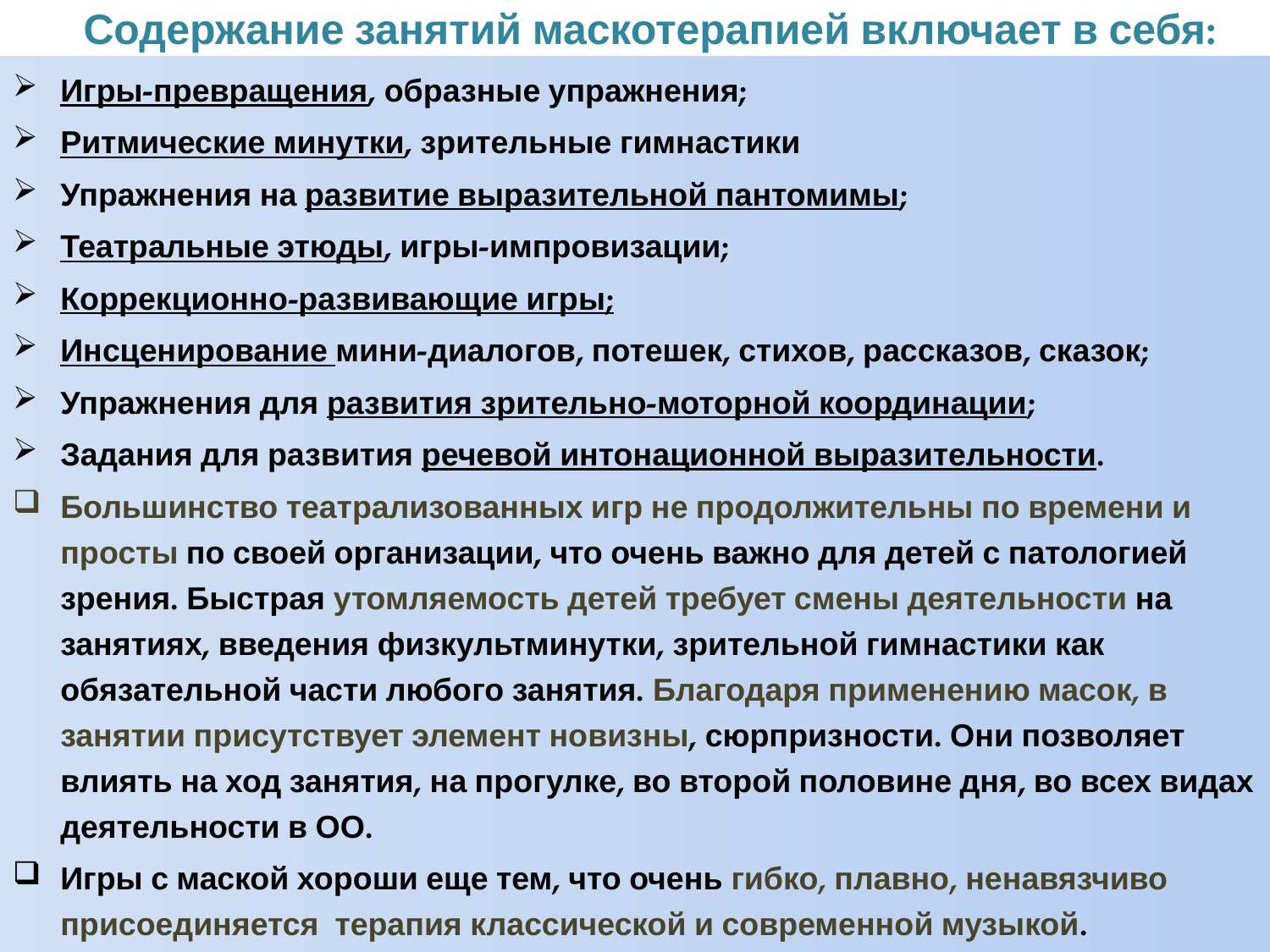

# Содержание занятий маскотерапией включает в себя:
Игры-превращения, образные упражнения;
Ритмические минутки, зрительные гимнастики
Упражнения на развитие выразительной пантомимы;
Театральные этюды, игры-импровизации;
Коррекционно-развивающие игры;
Инсценирование мини-диалогов, потешек, стихов, рассказов, сказок;
Упражнения для развития зрительно-моторной координации;
Задания для развития речевой интонационной выразительности.
Большинство театрализованных игр не продолжительны по времени и просты по своей организации, что очень важно для детей с патологией зрения. Быстрая утомляемость детей требует смены деятельности на занятиях, введения физкультминутки, зрительной гимнастики как обязательной части любого занятия. Благодаря применению масок, в занятии присутствует элемент новизны, сюрпризности. Они позволяет влиять на ход занятия, на прогулке, во второй половине дня, во всех видах деятельности в ОО.
Игры с маской хороши еще тем, что очень гибко, плавно, ненавязчиво присоединяется  терапия классической и современной музыкой.